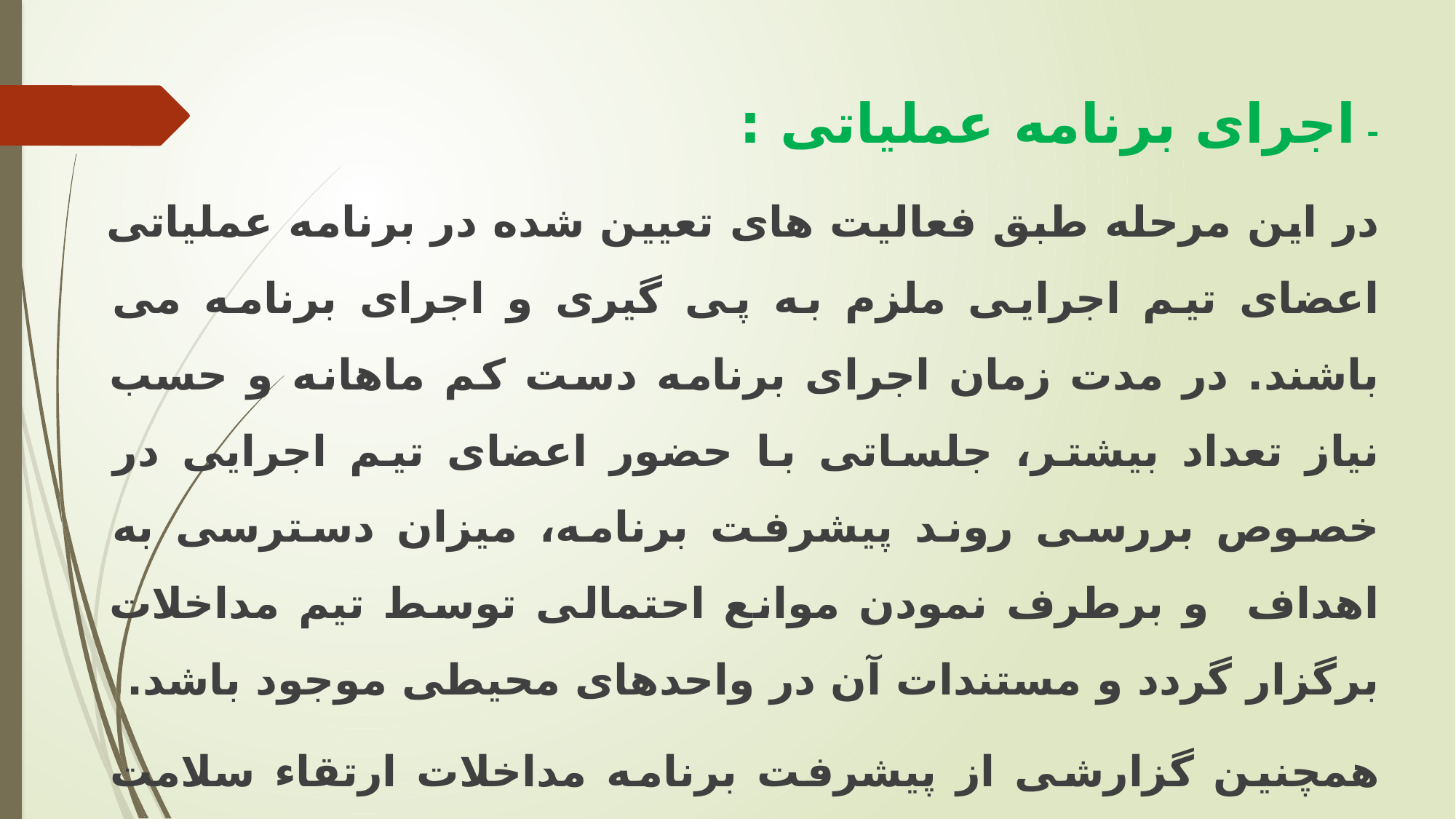

- اجرای برنامه عملیاتی :
در این مرحله طبق فعالیت های تعیین شده در برنامه عملیاتی اعضای تیم اجرایی ملزم به پی گیری و اجرای برنامه می باشند. در مدت زمان اجرای برنامه دست کم ماهانه و حسب نیاز تعداد بیشتر، جلساتی با حضور اعضای تیم اجرایی در خصوص بررسی روند پیشرفت برنامه، میزان دسترسی به اهداف  و برطرف نمودن موانع احتمالی توسط تیم مداخلات برگزار گردد و مستندات آن در واحدهای محیطی موجود باشد.
همچنین گزارشی از پیشرفت برنامه مداخلات ارتقاء سلامت در جلسات کمیته اجرایی ارائه و در صورتجلسات کمیته ثبت گردد.